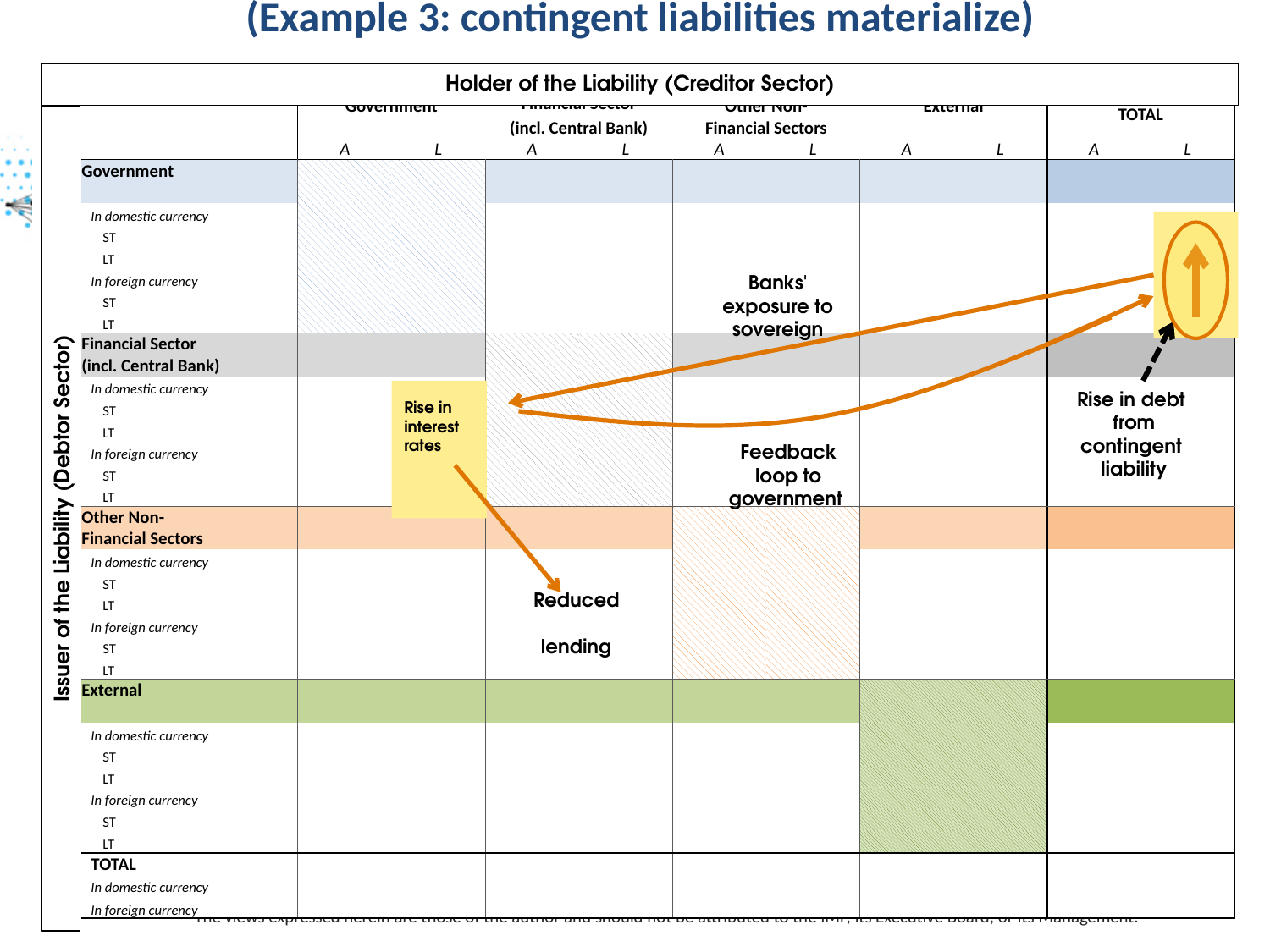

| (Example 3: contingent liabilities materialize) |  |  |  |  |  |  |  |  |  |  |  |  |  |  |
| --- | --- | --- | --- | --- | --- | --- | --- | --- | --- | --- | --- | --- | --- | --- |
|  |  |  |  |  |  |  |  |  |  |  |  |  |  |  |
|  |  |  |  |  |  |  |  |  |  |  |  |  |  |  |
|  |  |  |  |  |  |  |  |  |  |  |  |  |  |  |
|  |  |  |  |  |  |  |  |  |  |  |  |  |  |  |
|  |  |  |  | Government |  | Financial Sector |  | Other Non- |  | External |  | TOTAL |  |  |
|  |  |  |  |  |  | (incl. Central Bank) |  | Financial Sectors |  |  |  |  |  |  |
|  |  |  |  | A | L | A | L | A | L | A | L | A | L |  |
|  | Government |  |  |  |  |  |  |  |  |  |  |  |  |  |
|  |  |  |  |  |  |  |  |  |  |  |  |  |  |  |
|  |  | In domestic currency |  |  |  |  |  |  |  |  |  |  |  |  |
|  |  |  | ST |  |  |  |  |  |  |  |  |  |  |  |
|  |  |  | LT |  |  |  |  |  |  |  |  |  |  |  |
|  |  | In foreign currency |  |  |  |  |  |  |  |  |  |  |  |  |
|  |  |  | ST |  |  |  |  |  |  |  |  |  |  |  |
|  |  |  | LT |  |  |  |  |  |  |  |  |  |  |  |
|  | Financial Sector |  |  |  |  |  |  |  |  |  |  |  |  |  |
|  | (incl. Central Bank) |  |  |  |  |  |  |  |  |  |  |  |  |  |
|  |  | In domestic currency |  |  |  |  |  |  |  |  |  |  |  |  |
|  |  |  | ST |  |  |  |  |  |  |  |  |  |  |  |
|  |  |  | LT |  |  |  |  |  |  |  |  |  |  |  |
|  |  | In foreign currency |  |  |  |  |  |  |  |  |  |  |  |  |
|  |  |  | ST |  |  |  |  |  |  |  |  |  |  |  |
|  |  |  | LT |  |  |  |  |  |  |  |  |  |  |  |
|  | Other Non- |  |  |  |  |  |  |  |  |  |  |  |  |  |
|  | Financial Sectors |  |  |  |  |  |  |  |  |  |  |  |  |  |
|  |  | In domestic currency |  |  |  |  |  |  |  |  |  |  |  |  |
|  |  |  | ST |  |  |  |  |  |  |  |  |  |  |  |
|  |  |  | LT |  |  |  |  |  |  |  |  |  |  |  |
|  |  | In foreign currency |  |  |  |  |  |  |  |  |  |  |  |  |
|  |  |  | ST |  |  |  |  |  |  |  |  |  |  |  |
|  |  |  | LT |  |  |  |  |  |  |  |  |  |  |  |
|  | External |  |  |  |  |  |  |  |  |  |  |  |  |  |
|  |  |  |  |  |  |  |  |  |  |  |  |  |  |  |
|  |  | In domestic currency |  |  |  |  |  |  |  |  |  |  |  |  |
|  |  |  | ST |  |  |  |  |  |  |  |  |  |  |  |
|  |  |  | LT |  |  |  |  |  |  |  |  |  |  |  |
|  |  | In foreign currency |  |  |  |  |  |  |  |  |  |  |  |  |
|  |  |  | ST |  |  |  |  |  |  |  |  |  |  |  |
|  |  |  | LT |  |  |  |  |  |  |  |  |  |  |  |
|  |  | TOTAL |  |  |  |  |  |  |  |  |  |  |  |  |
|  |  | In domestic currency |  |  |  |  |  |  |  |  |  |  |  |  |
|  |  | In foreign currency |  |  |  |  |  |  |  |  |  |  |  |  |
Holder of the Liability (Creditor Sector)

Banks' exposure to sovereign

Rise in debt
from contingent
liability
Rise in
interest
rates
Feedback loop to government
Issuer of the Liability (Debtor Sector)
Reduced
lending